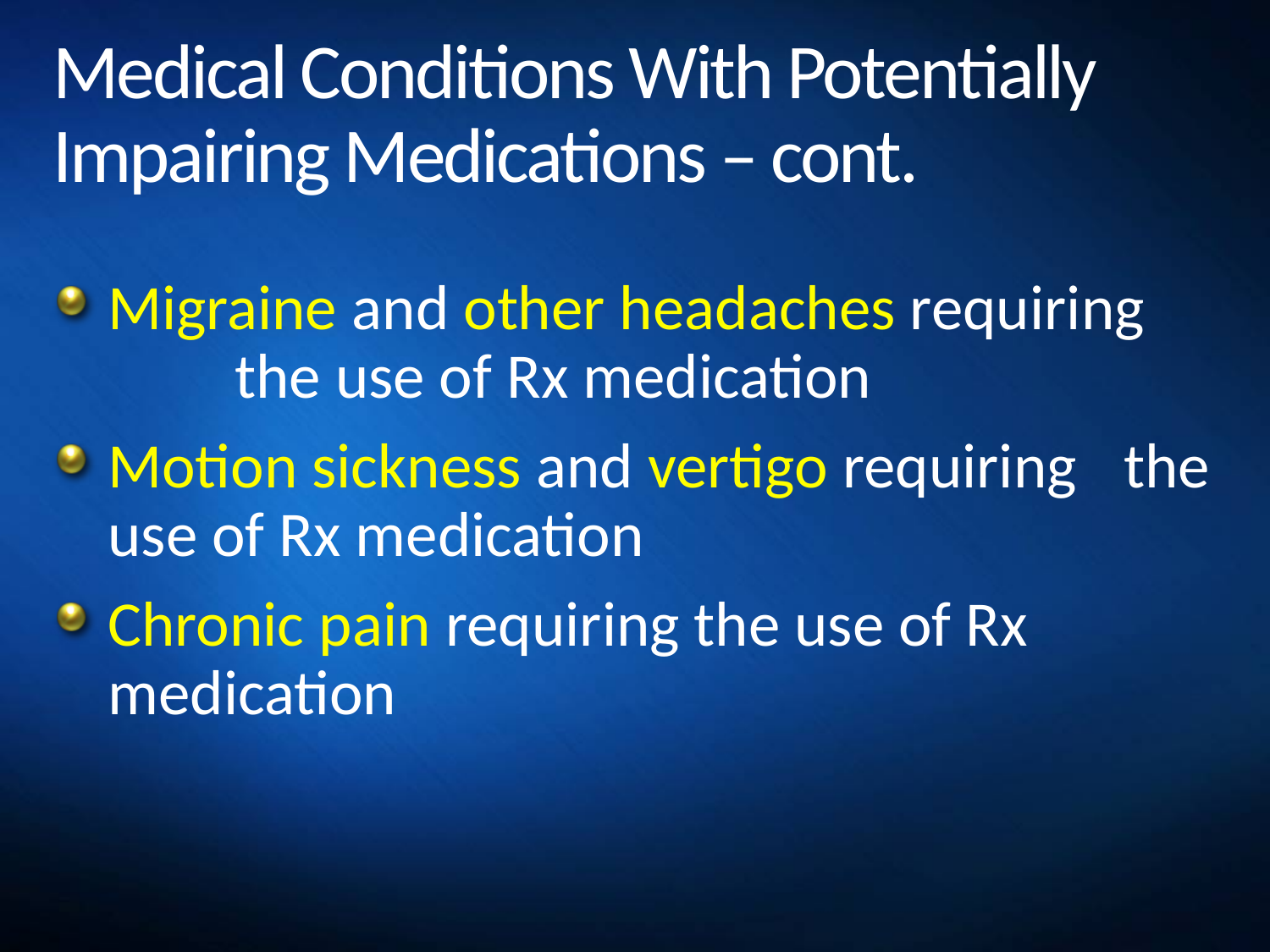

# Medical Conditions With Potentially Impairing Medications – cont.
Migraine and other headaches requiring 	the use of Rx medication
Motion sickness and vertigo requiring 	the use of Rx medication
Chronic pain requiring the use of Rx 	medication